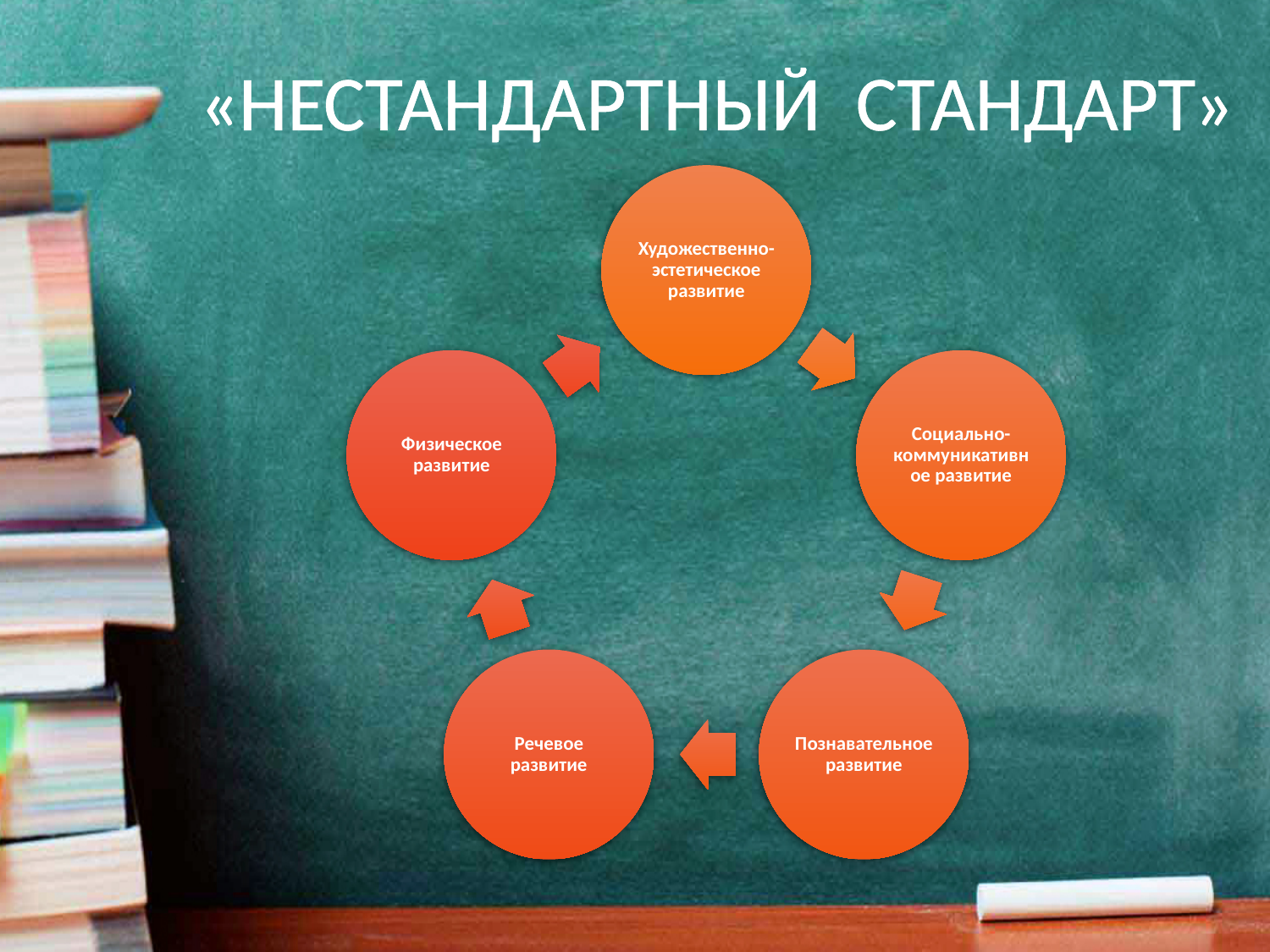

# «НЕСТАНДАРТНЫЙ  СТАНДАРТ»
Художественно-эстетическое развитие

Социально-коммуникативное развитие

Познавательное развитие

Речевое развитие

Физическое развитие